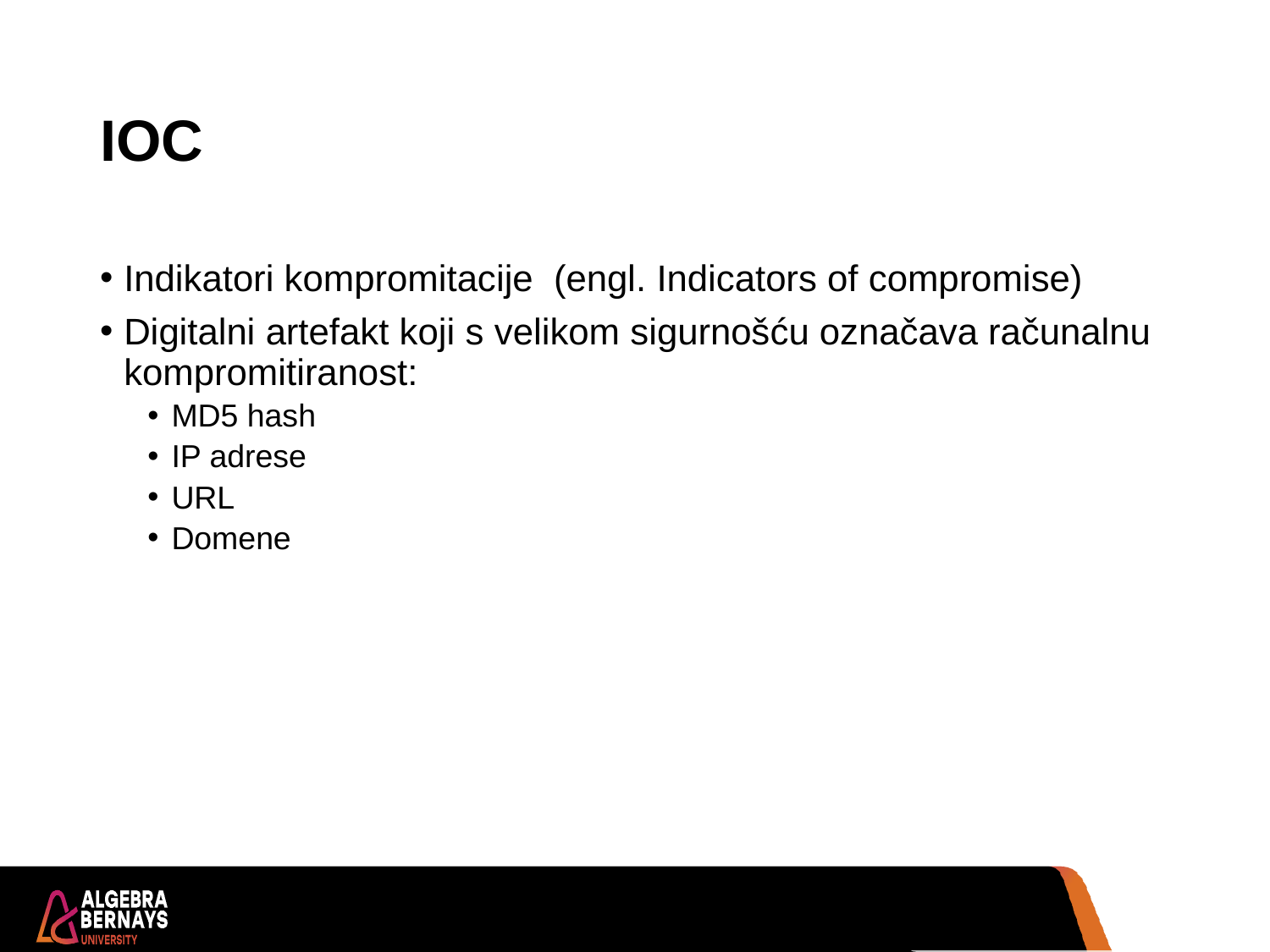

# IOC
Indikatori kompromitacije  (engl. Indicators of compromise)
Digitalni artefakt koji s velikom sigurnošću označava računalnu kompromitiranost:
MD5 hash
IP adrese
URL
Domene

43